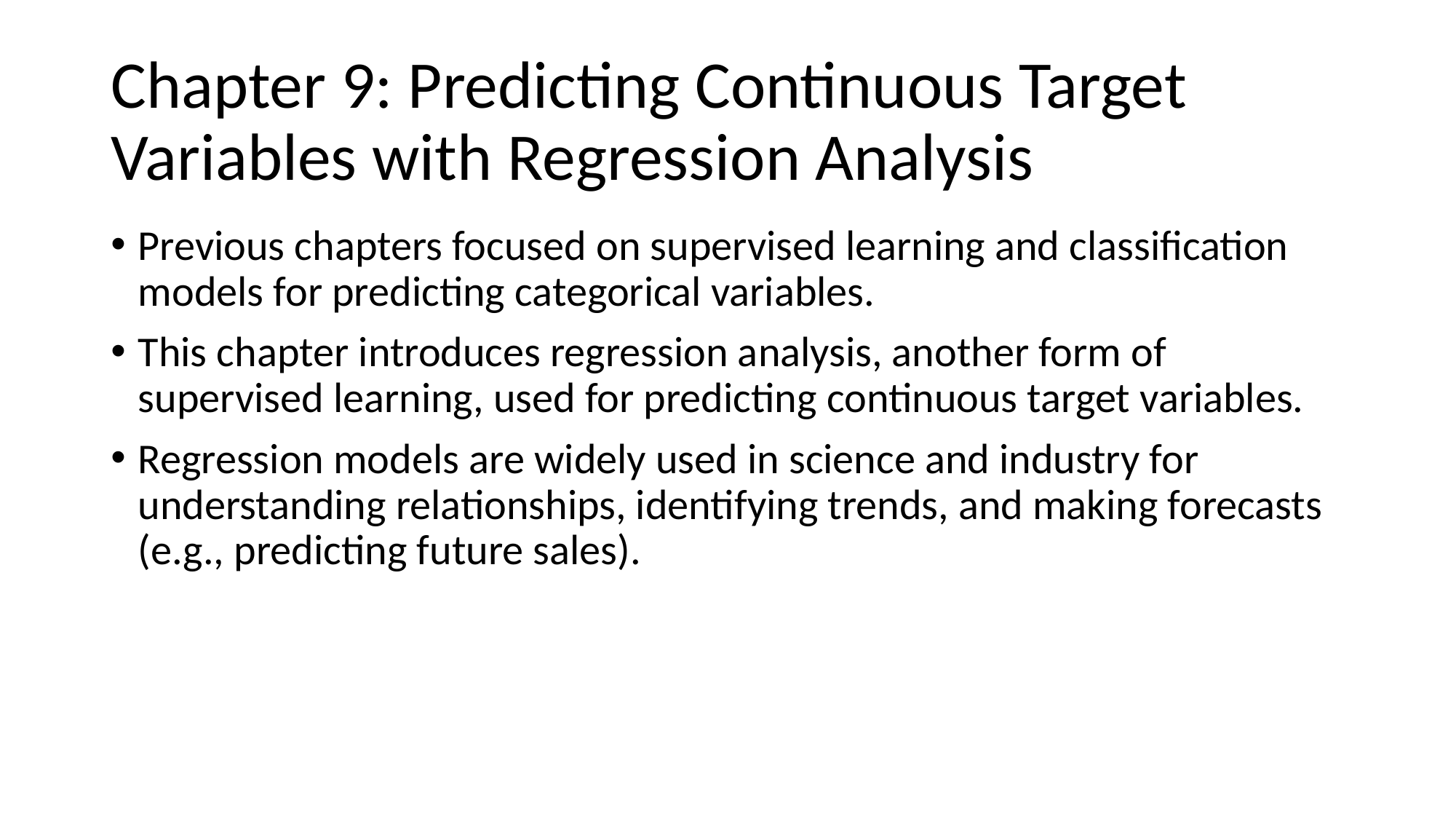

# Chapter 9: Predicting Continuous Target Variables with Regression Analysis
Previous chapters focused on supervised learning and classification models for predicting categorical variables.
This chapter introduces regression analysis, another form of supervised learning, used for predicting continuous target variables.
Regression models are widely used in science and industry for understanding relationships, identifying trends, and making forecasts (e.g., predicting future sales).